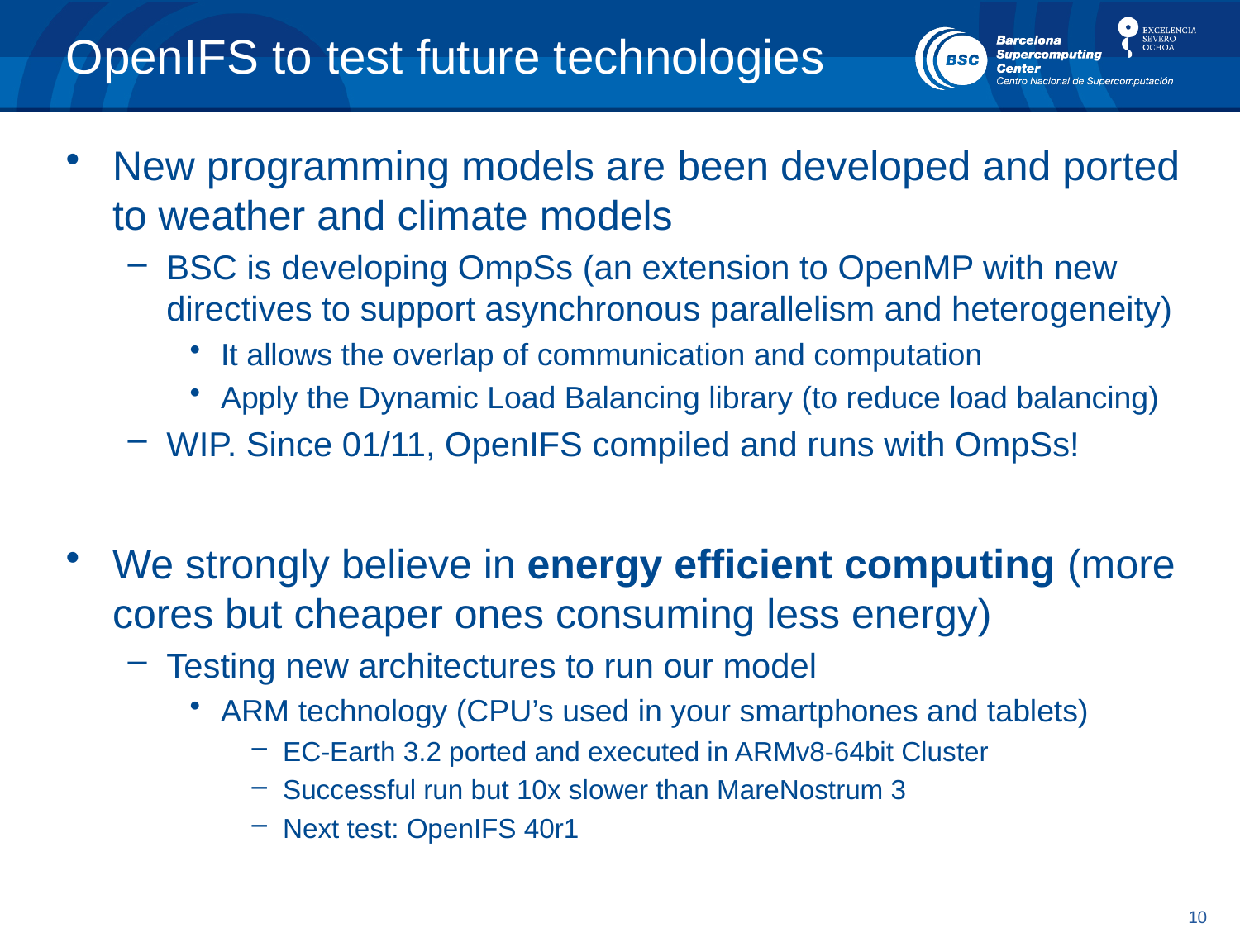

# OpenIFS to test future technologies
New programming models are been developed and ported to weather and climate models
BSC is developing OmpSs (an extension to OpenMP with new directives to support asynchronous parallelism and heterogeneity)
It allows the overlap of communication and computation
Apply the Dynamic Load Balancing library (to reduce load balancing)
WIP. Since 01/11, OpenIFS compiled and runs with OmpSs!

We strongly believe in energy efficient computing (more cores but cheaper ones consuming less energy)
Testing new architectures to run our model
ARM technology (CPU’s used in your smartphones and tablets)
EC-Earth 3.2 ported and executed in ARMv8-64bit Cluster
Successful run but 10x slower than MareNostrum 3
Next test: OpenIFS 40r1